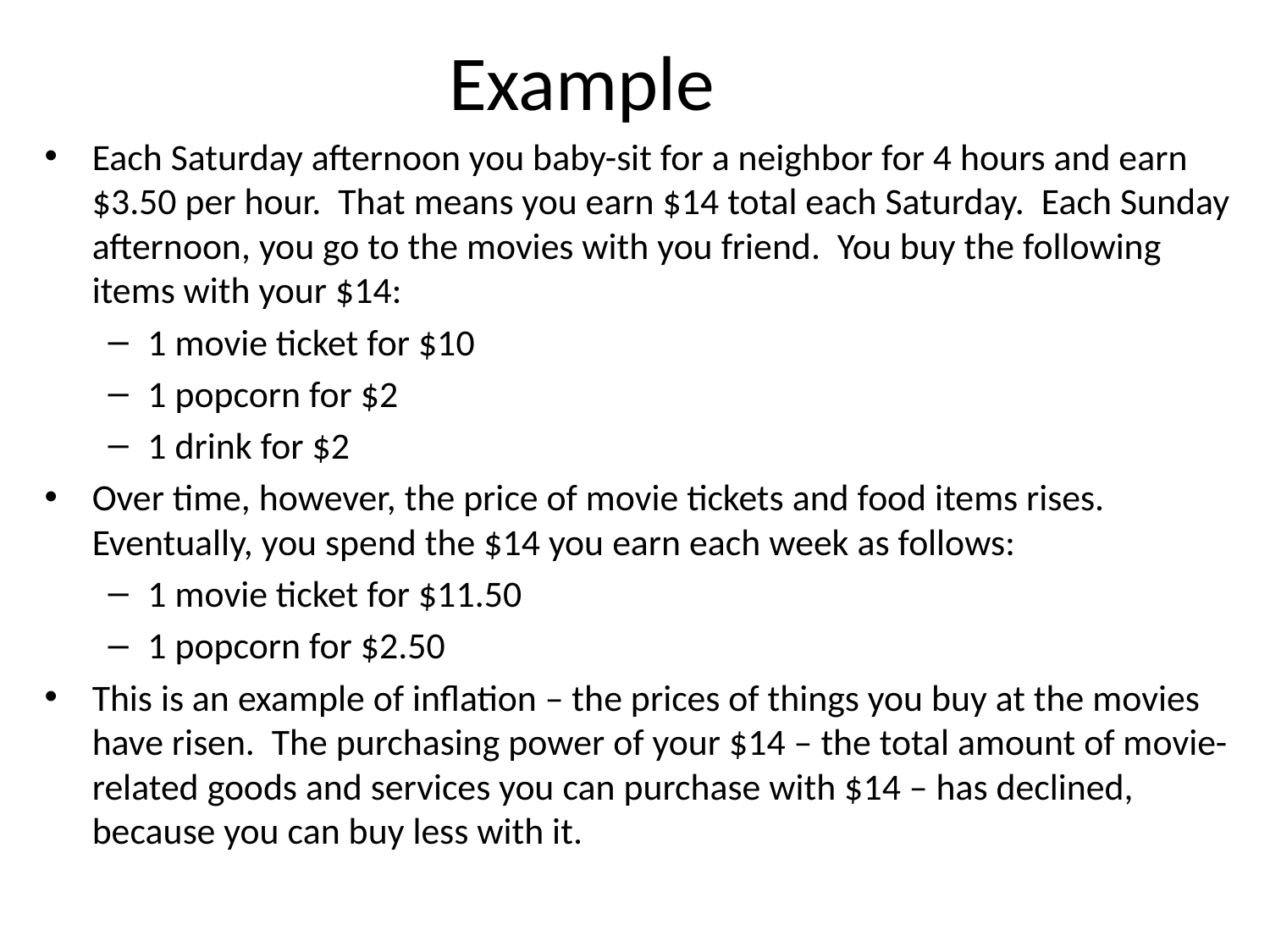

# Example
Each Saturday afternoon you baby-sit for a neighbor for 4 hours and earn $3.50 per hour.  That means you earn $14 total each Saturday.  Each Sunday afternoon, you go to the movies with you friend.  You buy the following items with your $14:
1 movie ticket for $10
1 popcorn for $2
1 drink for $2
Over time, however, the price of movie tickets and food items rises.  Eventually, you spend the $14 you earn each week as follows:
1 movie ticket for $11.50
1 popcorn for $2.50
This is an example of inflation – the prices of things you buy at the movies have risen.  The purchasing power of your $14 – the total amount of movie-related goods and services you can purchase with $14 – has declined, because you can buy less with it.